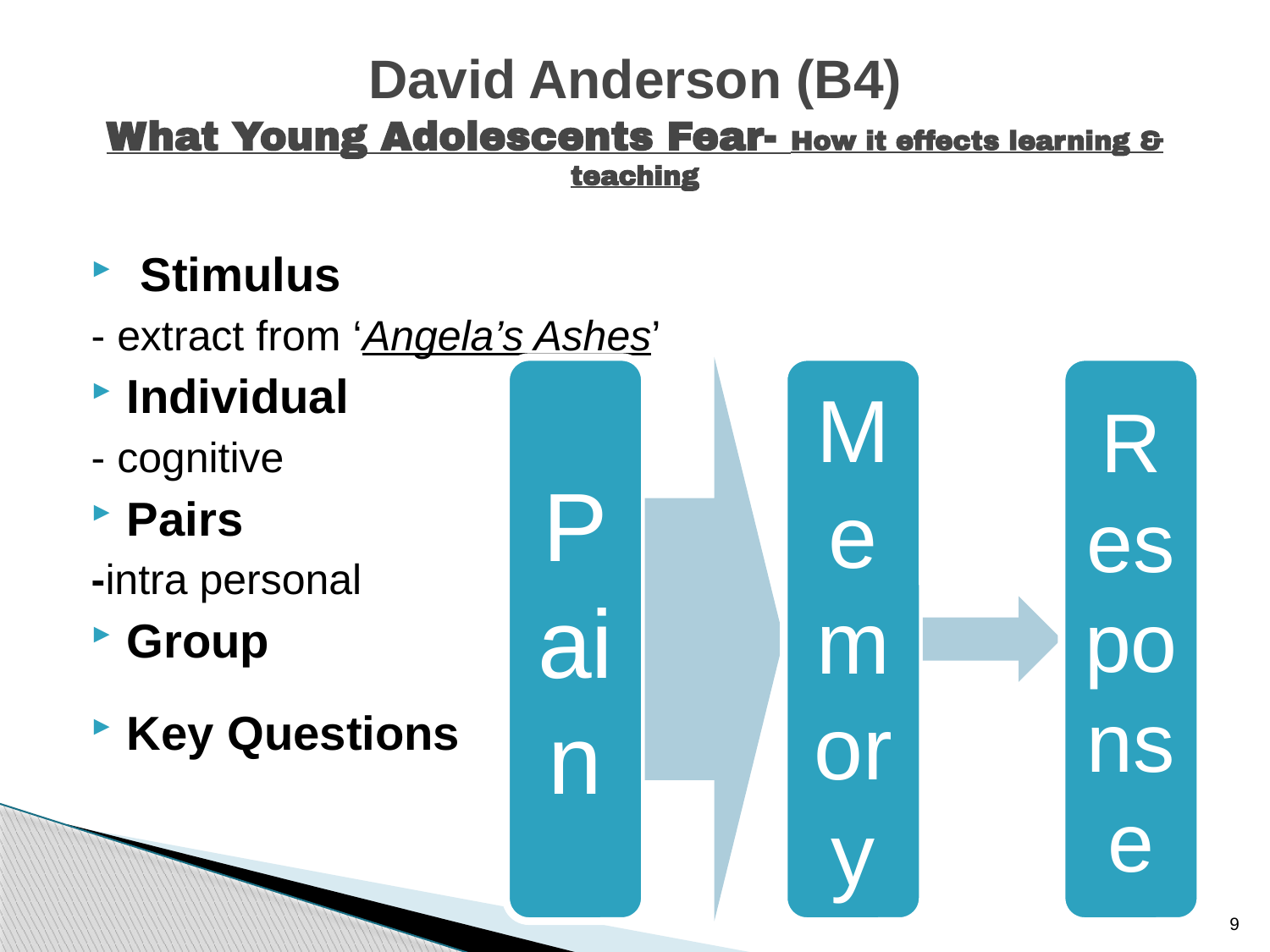

# David Anderson (B4) What Young Adolescents Fear- How it effects learning & teaching

 Stimulus
- extract from ‘Angela’s Ashes’
Individual
- cognitive
Pairs
-intra personal
Group

Key Questions
Pain
Memory
Response
9